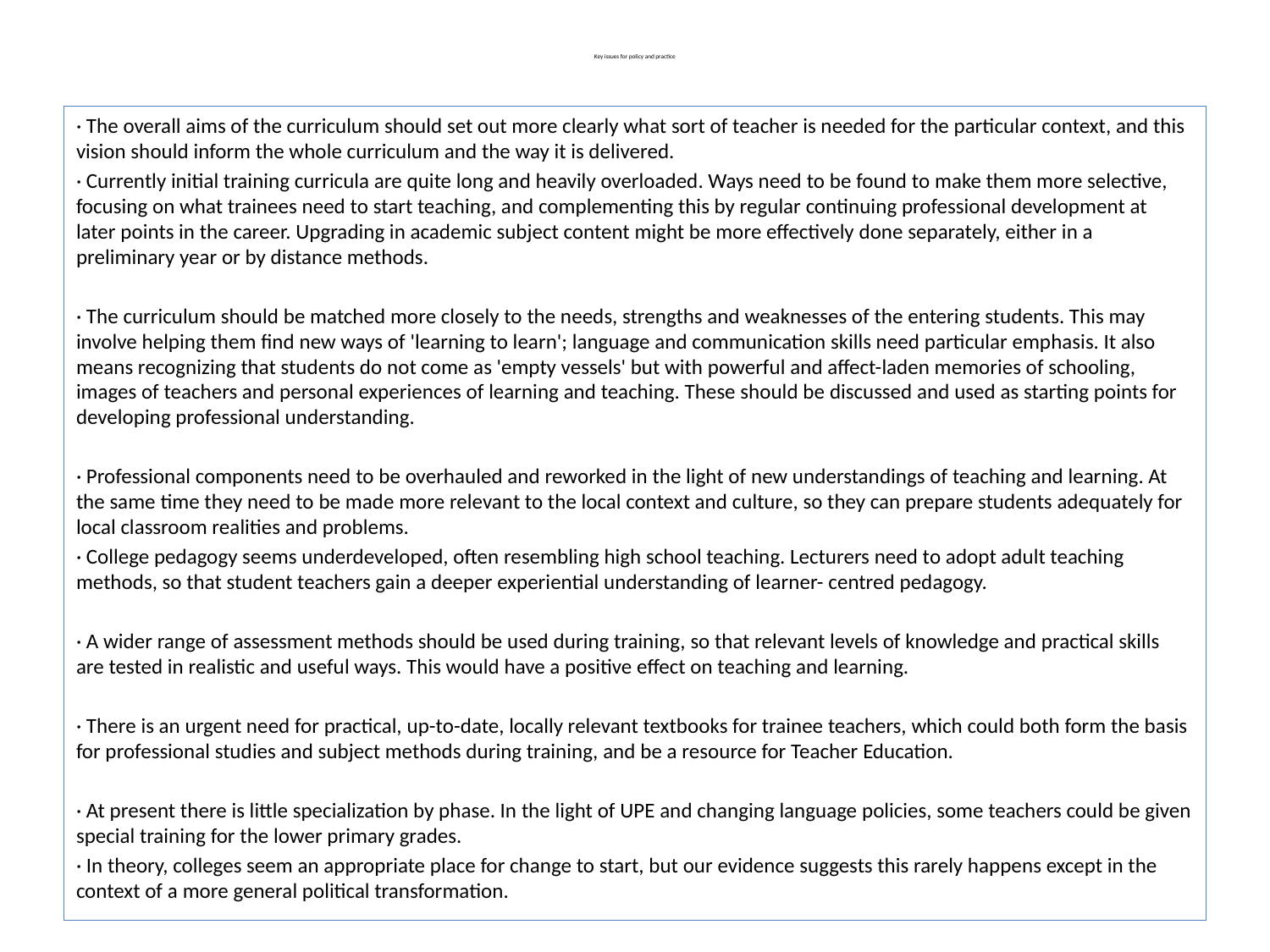

# Key issues for policy and practice
· The overall aims of the curriculum should set out more clearly what sort of teacher is needed for the particular context, and this vision should inform the whole curriculum and the way it is delivered.
· Currently initial training curricula are quite long and heavily overloaded. Ways need to be found to make them more selective, focusing on what trainees need to start teaching, and complementing this by regular continuing professional development at later points in the career. Upgrading in academic subject content might be more effectively done separately, either in a preliminary year or by distance methods.

· The curriculum should be matched more closely to the needs, strengths and weaknesses of the entering students. This may involve helping them find new ways of 'learning to learn'; language and communication skills need particular emphasis. It also means recognizing that students do not come as 'empty vessels' but with powerful and affect-laden memories of schooling, images of teachers and personal experiences of learning and teaching. These should be discussed and used as starting points for developing professional understanding.

· Professional components need to be overhauled and reworked in the light of new understandings of teaching and learning. At the same time they need to be made more relevant to the local context and culture, so they can prepare students adequately for local classroom realities and problems.
· College pedagogy seems underdeveloped, often resembling high school teaching. Lecturers need to adopt adult teaching methods, so that student teachers gain a deeper experiential understanding of learner- centred pedagogy.

· A wider range of assessment methods should be used during training, so that relevant levels of knowledge and practical skills are tested in realistic and useful ways. This would have a positive effect on teaching and learning.

· There is an urgent need for practical, up-to-date, locally relevant textbooks for trainee teachers, which could both form the basis for professional studies and subject methods during training, and be a resource for Teacher Education.

· At present there is little specialization by phase. In the light of UPE and changing language policies, some teachers could be given special training for the lower primary grades.
· In theory, colleges seem an appropriate place for change to start, but our evidence suggests this rarely happens except in the context of a more general political transformation.